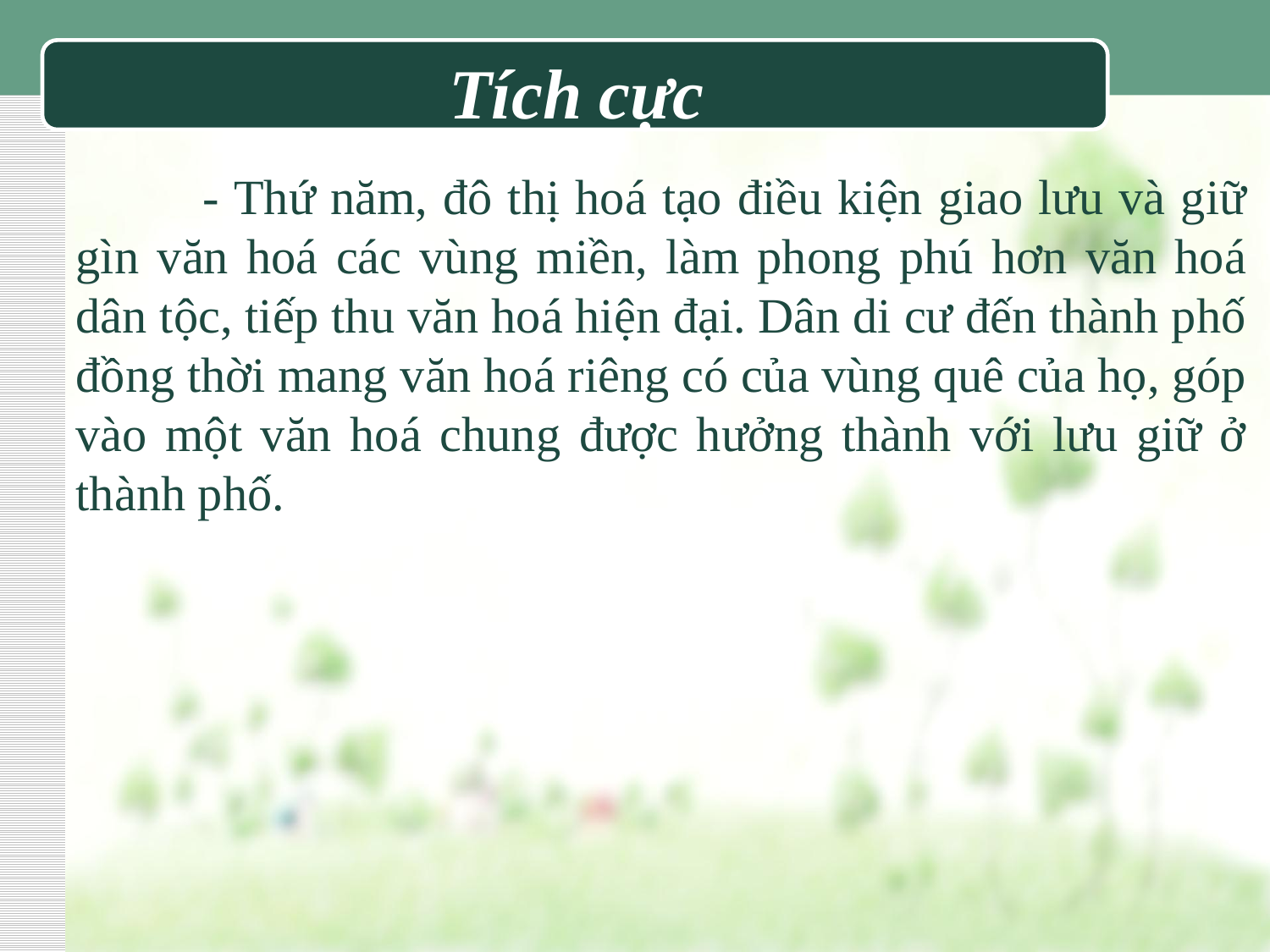

Tích cực
	- Thứ năm, đô thị hoá tạo điều kiện giao lưu và giữ gìn văn hoá các vùng miền, làm phong phú hơn văn hoá dân tộc, tiếp thu văn hoá hiện đại. Dân di cư đến thành phố đồng thời mang văn hoá riêng có của vùng quê của họ, góp vào một văn hoá chung được hưởng thành với lưu giữ ở thành phố.